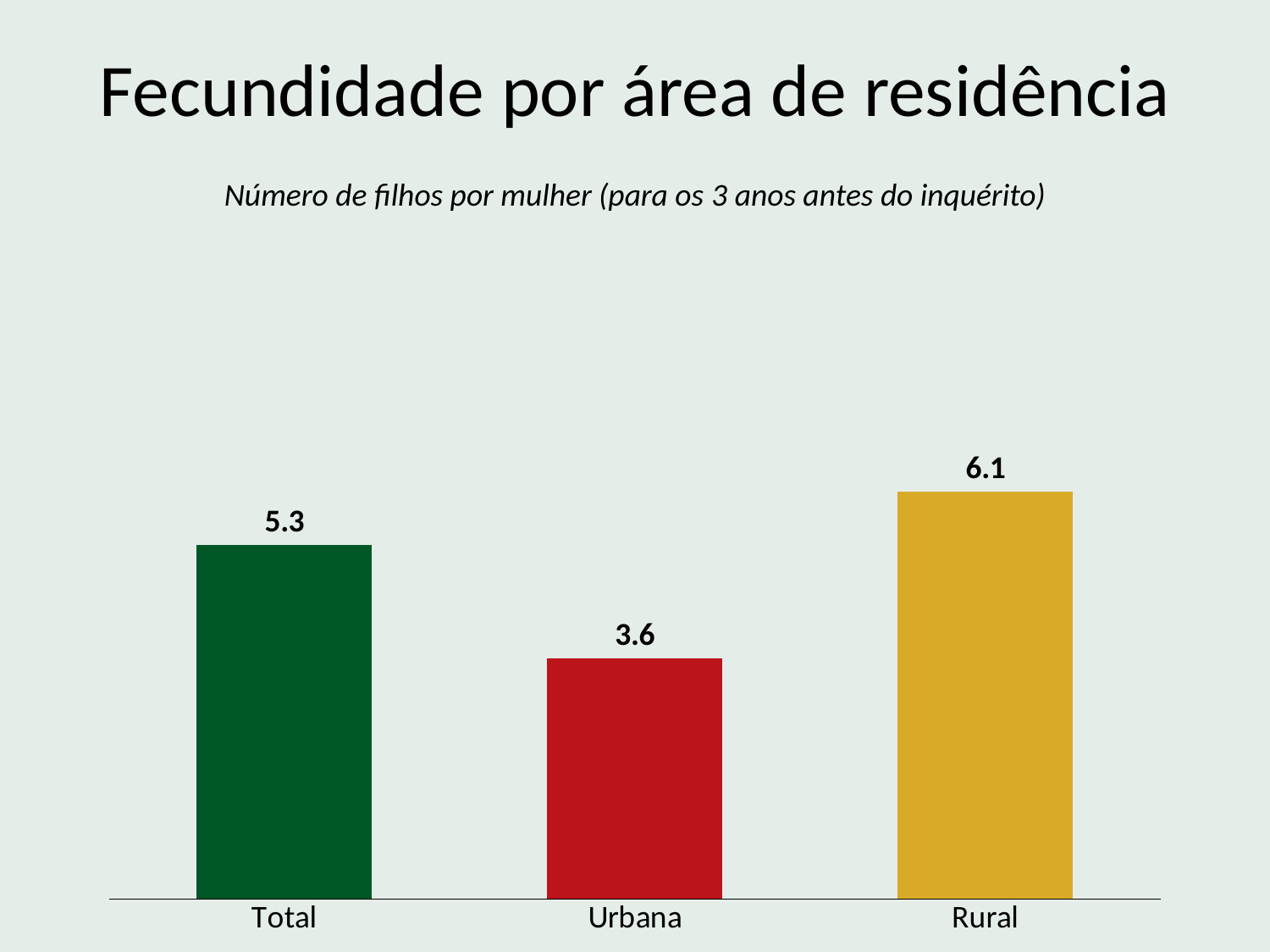

Fecundidade por área de residência
Número de filhos por mulher (para os 3 anos antes do inquérito)

### Chart

| Category | Column1 |
|---|---|
| Total | 5.3 |
| Urbana | 3.6 |
| Rural | 6.1 |